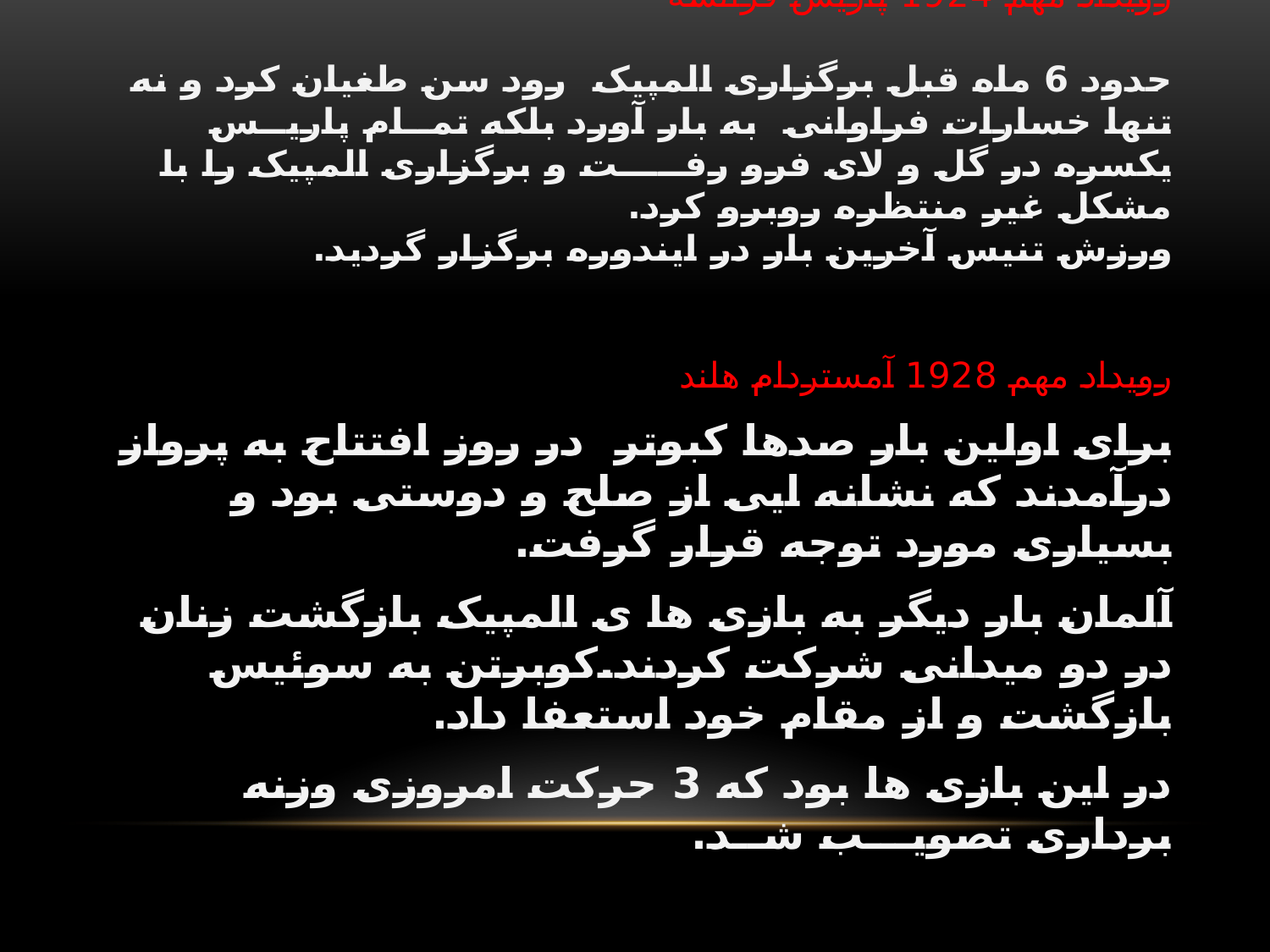

# رویداد مهم 1924 پاریس فرانسه حدود 6 ماه قبل برگزاری المپیک  رود سن طغیان کرد و نه تنها خسارات فراوانی  به بار آورد بلکه تمــام پاریــس یکسره در گل و لای فرو رفـــــت و برگزاری المپیک را با مشکل غیر منتظره روبرو کرد. ورزش تنیس آخرین بار در ایندوره برگزار گردید.
رویداد مهم 1928 آمستردام هلند
برای اولین بار صدها کبوتر  در روز افتتاح به پرواز درآمدند که نشانه ایی از صلح و دوستی بود و بسیاری مورد توجه قرار گرفت.
آلمان بار دیگر به بازی ها ی المپیک بازگشت زنان در دو میدانی شرکت کردند.کوبرتن به سوئیس بازگشت و از مقام خود استعفا داد.
در این بازی ها بود که 3 حرکت امروزی وزنه برداری تصویـــب شــد.